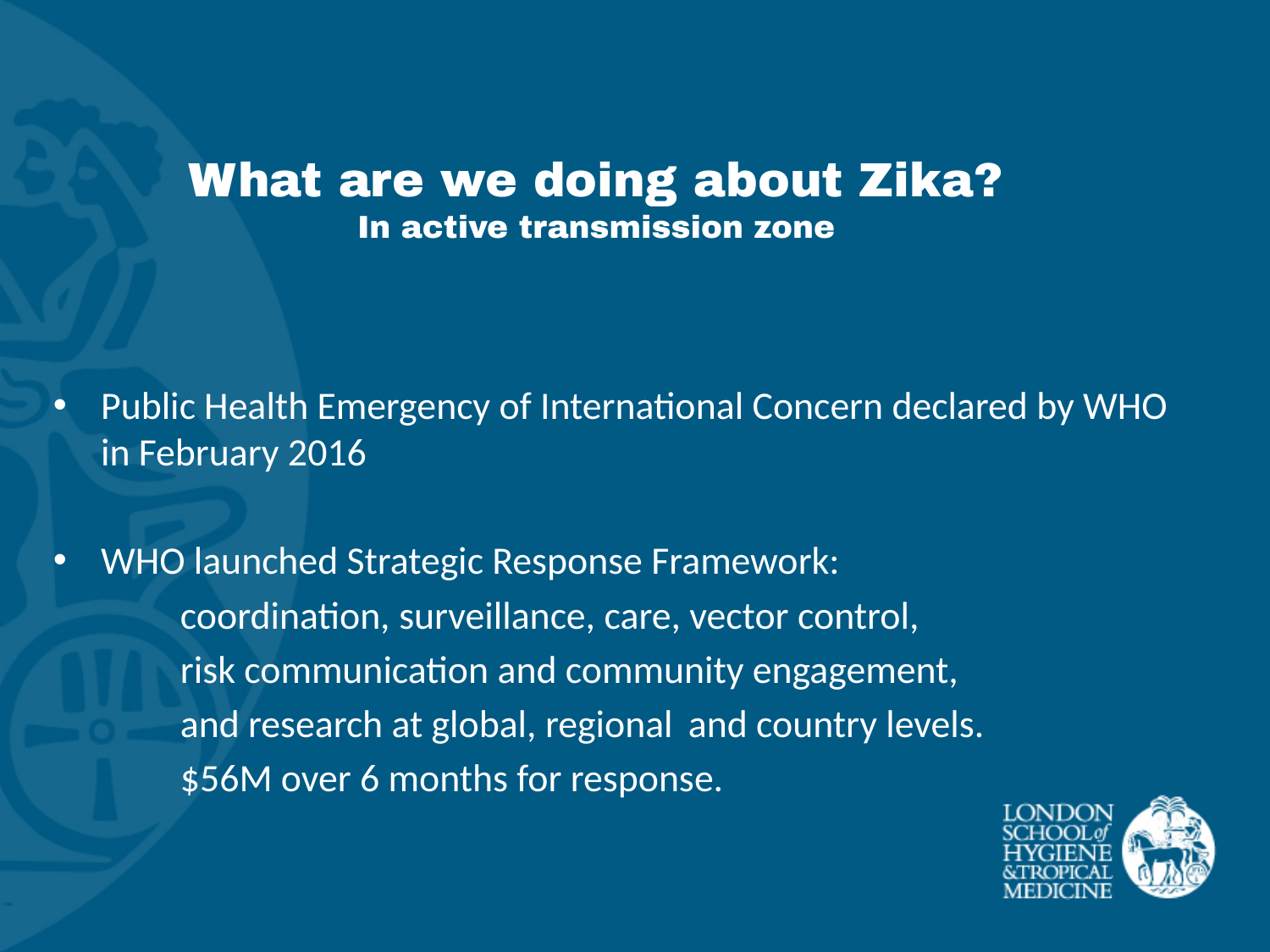

# What are we doing about Zika? In active transmission zone
Public Health Emergency of International Concern declared by WHO in February 2016

WHO launched Strategic Response Framework:
	coordination, surveillance, care, vector control,
	risk communication and community engagement,
	and research at global, regional 	and country levels.
	$56M over 6 months for response.